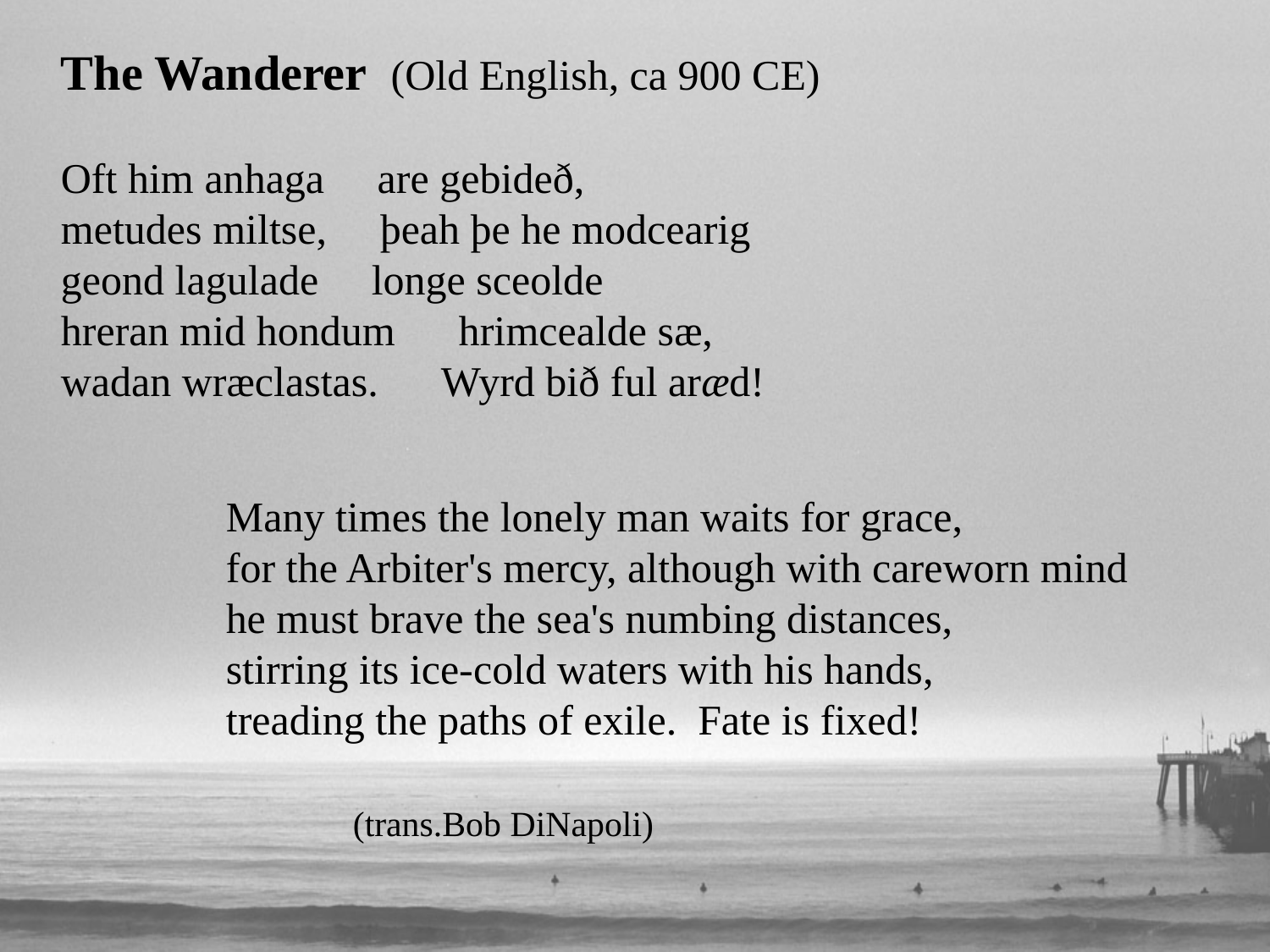

The Wanderer  (Old English, ca 900 CE)

Oft him anhaga     are gebideð,
metudes miltse,     þeah þe he modcearig
geond lagulade     longe sceolde
hreran mid hondum      hrimcealde sæ,
wadan wræclastas.      Wyrd bið ful aræd!
Many times the lonely man waits for grace,
for the Arbiter's mercy, although with careworn mind
he must brave the sea's numbing distances,
stirring its ice-cold waters with his hands,
treading the paths of exile.  Fate is fixed!

	(trans.Bob DiNapoli)